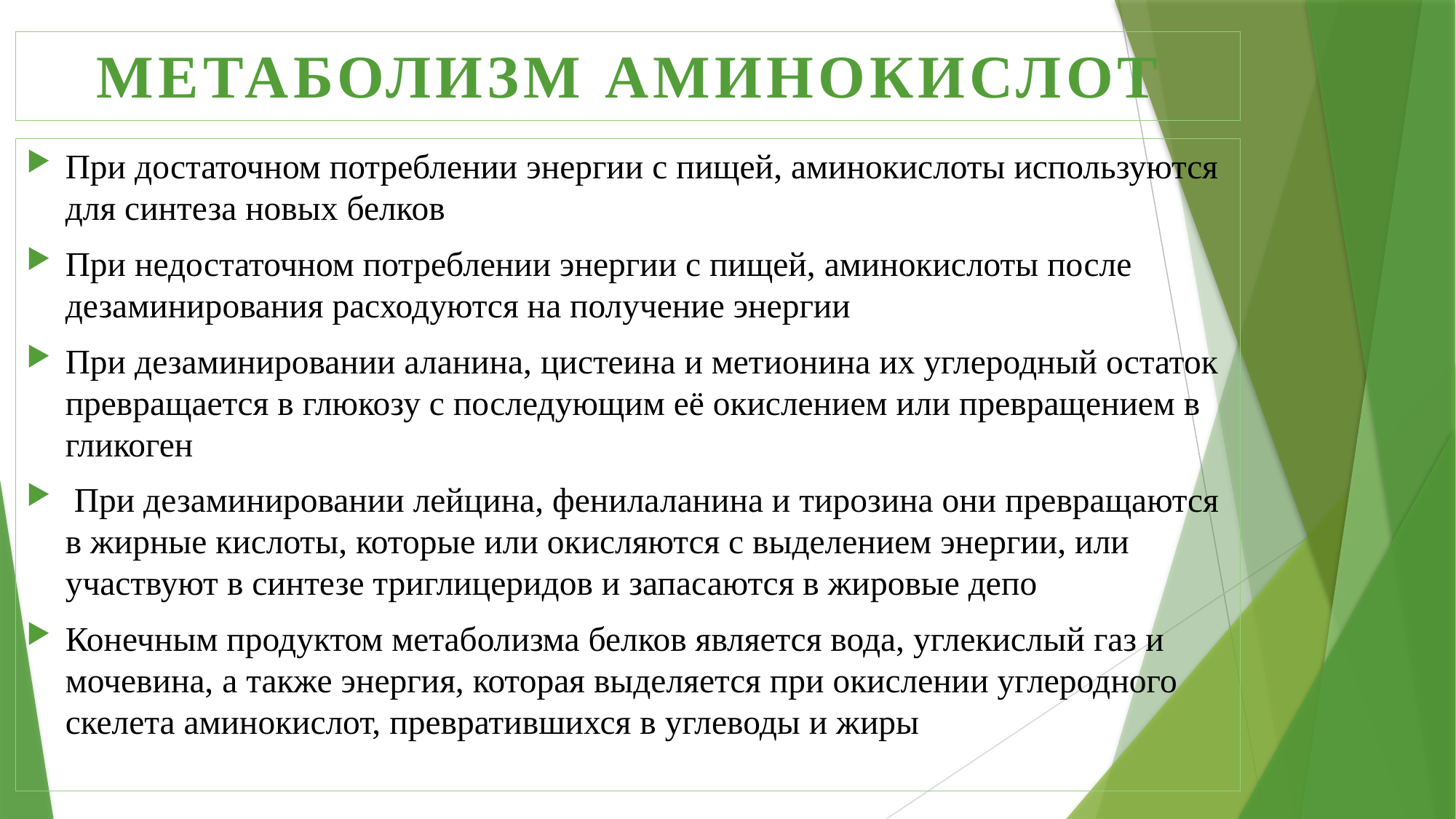

# МЕТАБОЛИЗМ АМИНОКИСЛОТ
При достаточном потреблении энергии с пищей, аминокислоты используются для синтеза новых белков
При недостаточном потреблении энергии с пищей, аминокислоты после дезаминирования расходуются на получение энергии
При дезаминировании аланина, цистеина и метионина их углеродный остаток превращается в глюкозу с последующим её окислением или превращением в гликоген
 При дезаминировании лейцина, фенилаланина и тирозина они превращаются в жирные кислоты, которые или окисляются с выделением энергии, или участвуют в синтезе триглицеридов и запасаются в жировые депо
Конечным продуктом метаболизма белков является вода, углекислый газ и мочевина, а также энергия, которая выделяется при окислении углеродного скелета аминокислот, превратившихся в углеводы и жиры